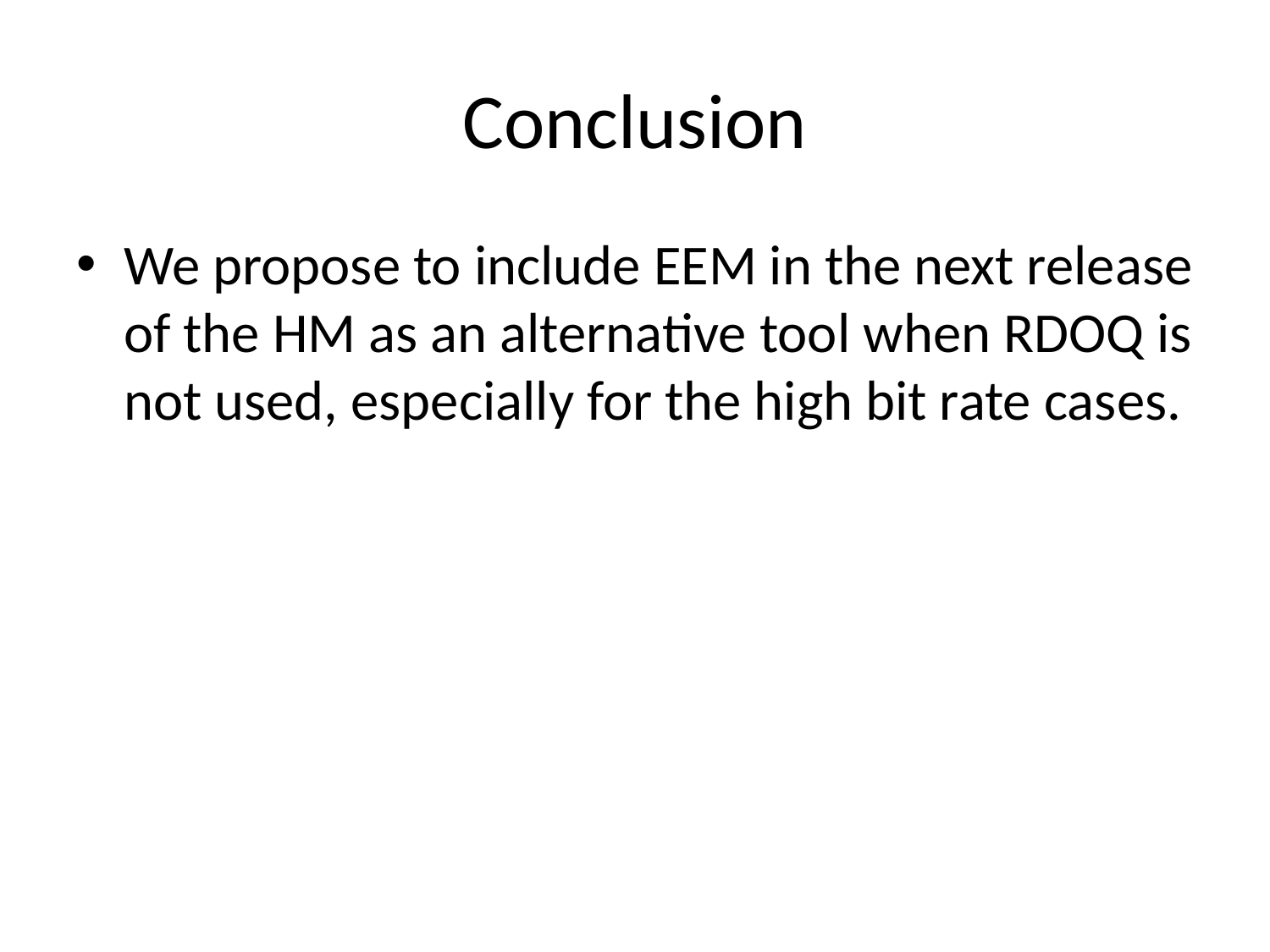

# Conclusion
We propose to include EEM in the next release of the HM as an alternative tool when RDOQ is not used, especially for the high bit rate cases.